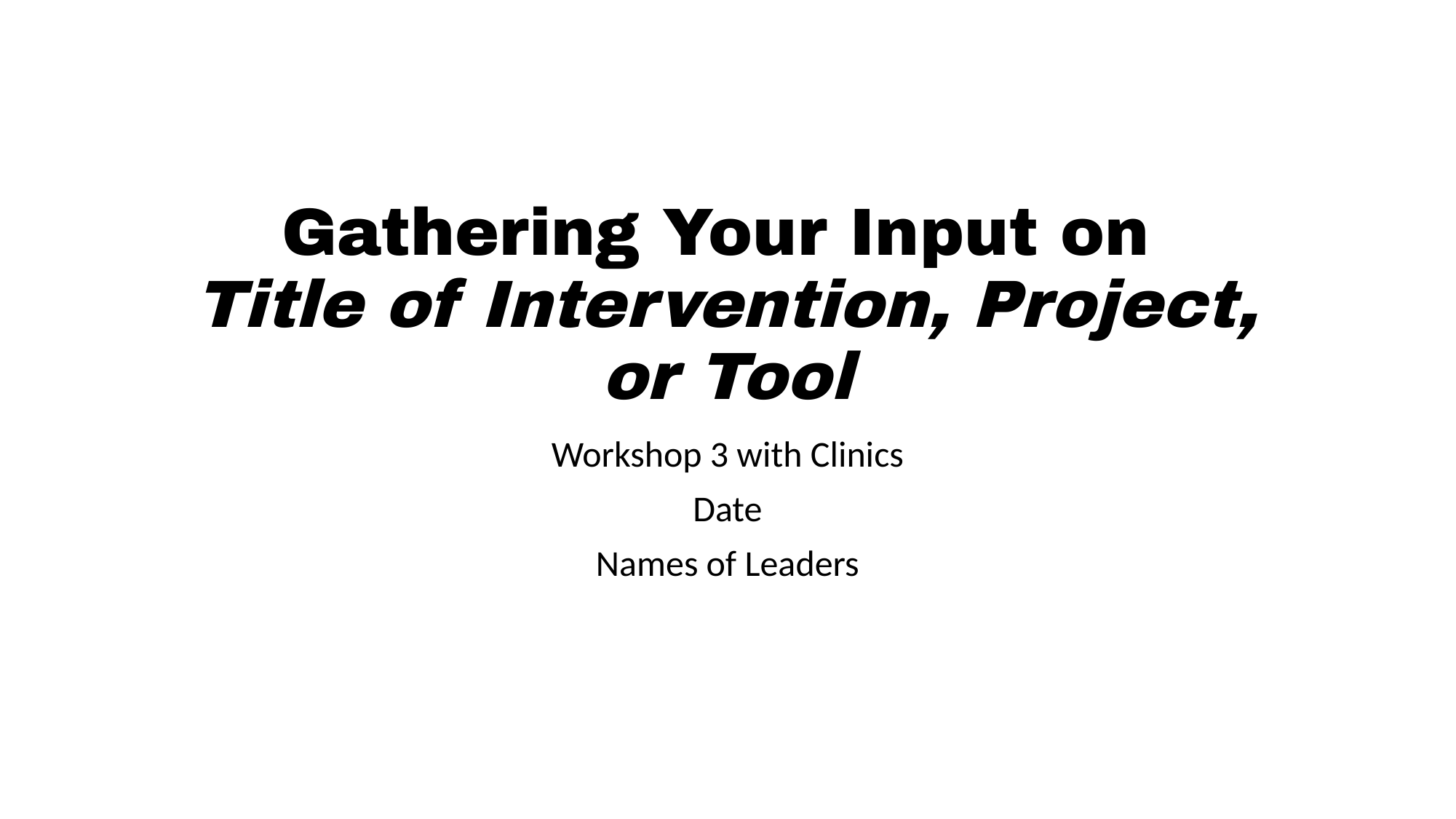

# Gathering Your Input on Title of Intervention, Project, or Tool
Workshop 3 with Clinics
Date
Names of Leaders